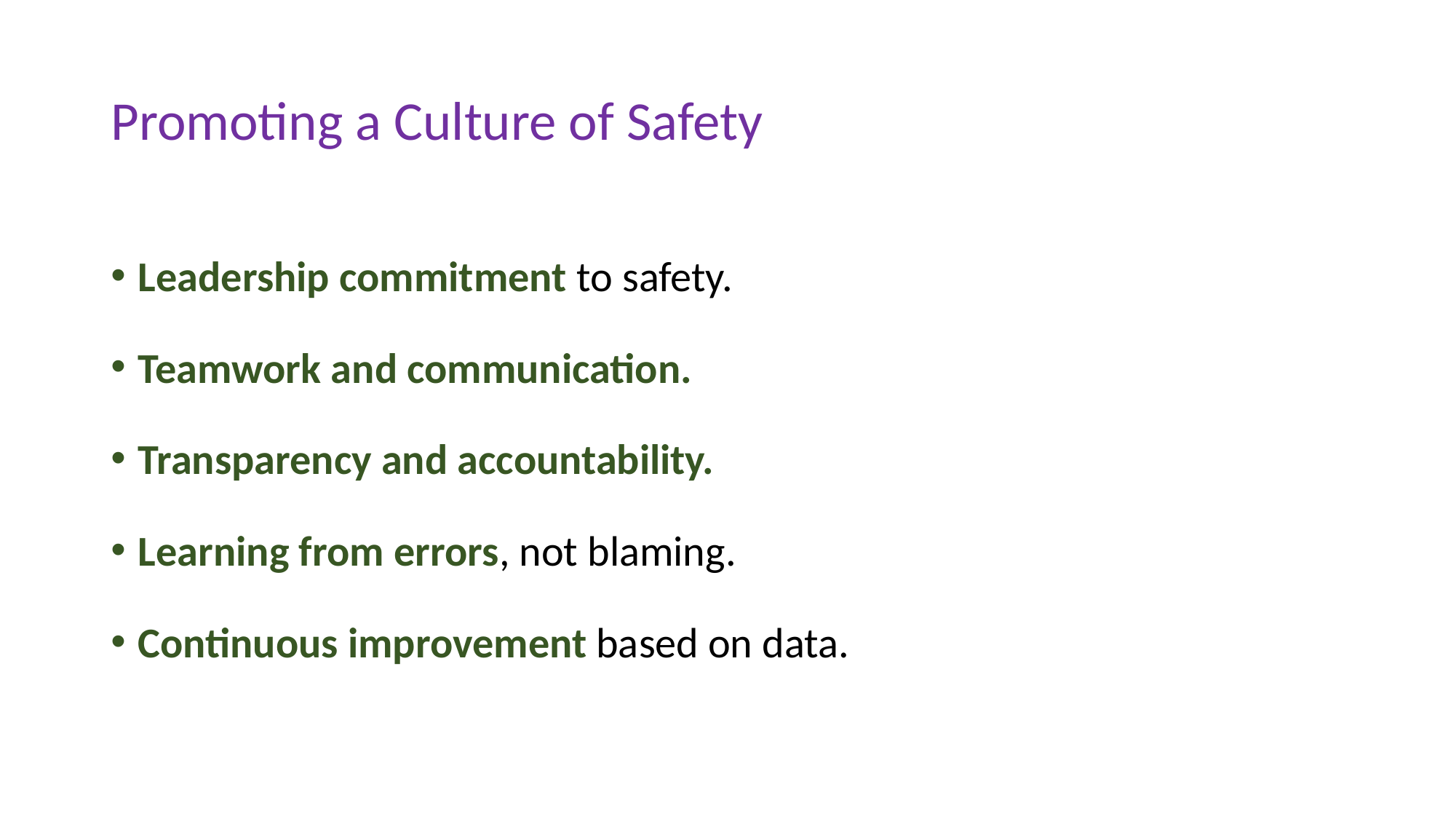

# Promoting a Culture of Safety
Leadership commitment to safety.
Teamwork and communication.
Transparency and accountability.
Learning from errors, not blaming.
Continuous improvement based on data.